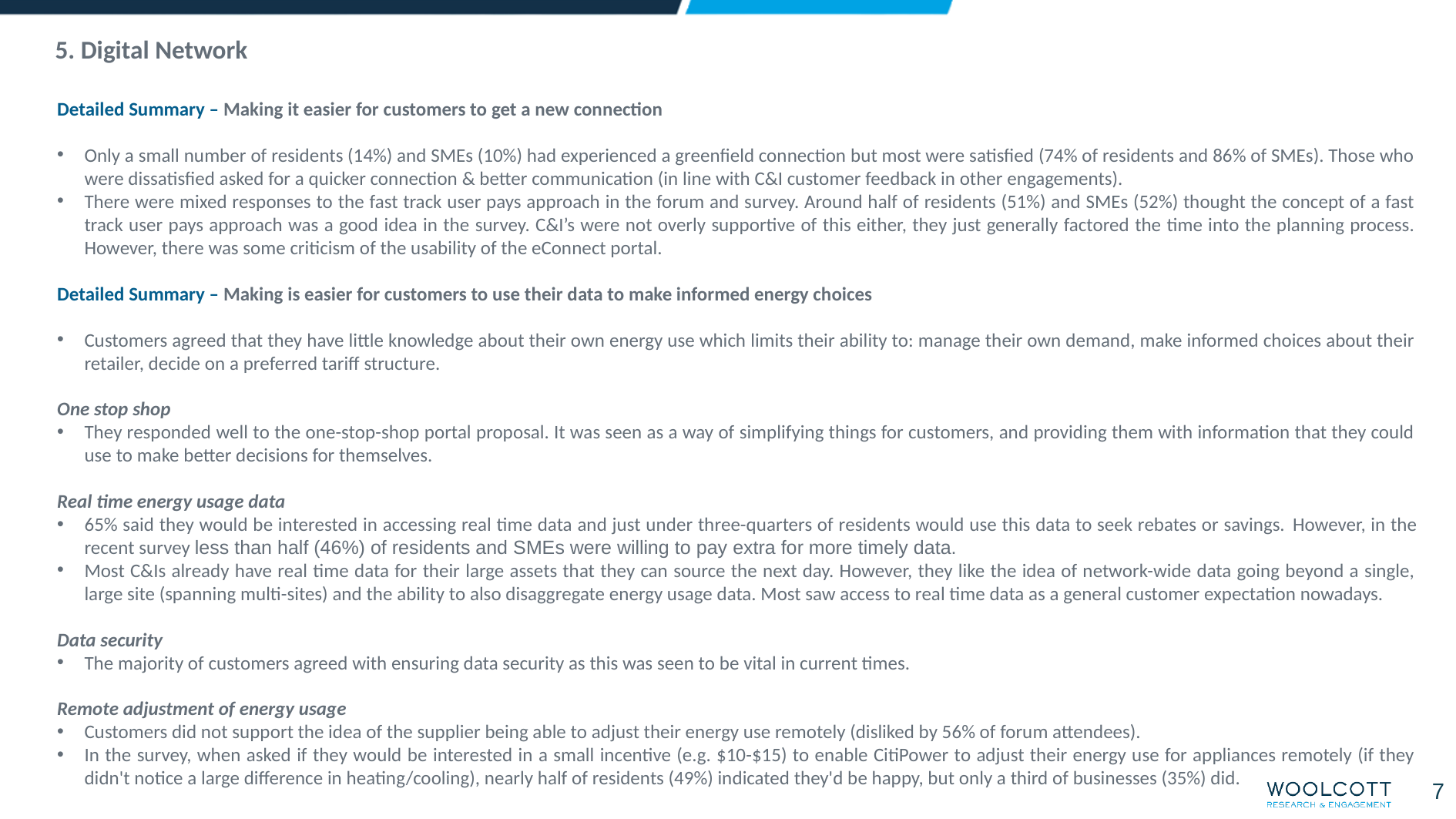

5. Digital Network
Detailed Summary – Making it easier for customers to get a new connection

Only a small number of residents (14%) and SMEs (10%) had experienced a greenfield connection but most were satisfied (74% of residents and 86% of SMEs). Those who were dissatisfied asked for a quicker connection & better communication (in line with C&I customer feedback in other engagements).
There were mixed responses to the fast track user pays approach in the forum and survey. Around half of residents (51%) and SMEs (52%) thought the concept of a fast track user pays approach was a good idea in the survey. C&I’s were not overly supportive of this either, they just generally factored the time into the planning process. However, there was some criticism of the usability of the eConnect portal.

Detailed Summary – Making is easier for customers to use their data to make informed energy choices

Customers agreed that they have little knowledge about their own energy use which limits their ability to: manage their own demand, make informed choices about their retailer, decide on a preferred tariff structure.

One stop shop
They responded well to the one-stop-shop portal proposal. It was seen as a way of simplifying things for customers, and providing them with information that they could use to make better decisions for themselves.

Real time energy usage data
65% said they would be interested in accessing real time data and just under three-quarters of residents would use this data to seek rebates or savings. However, in the recent survey less than half (46%) of residents and SMEs were willing to pay extra for more timely data.
Most C&Is already have real time data for their large assets that they can source the next day. However, they like the idea of network-wide data going beyond a single, large site (spanning multi-sites) and the ability to also disaggregate energy usage data. Most saw access to real time data as a general customer expectation nowadays.

Data security
The majority of customers agreed with ensuring data security as this was seen to be vital in current times.

Remote adjustment of energy usage
Customers did not support the idea of the supplier being able to adjust their energy use remotely (disliked by 56% of forum attendees).
In the survey, when asked if they would be interested in a small incentive (e.g. $10-$15) to enable CitiPower to adjust their energy use for appliances remotely (if they didn't notice a large difference in heating/cooling), nearly half of residents (49%) indicated they'd be happy, but only a third of businesses (35%) did.